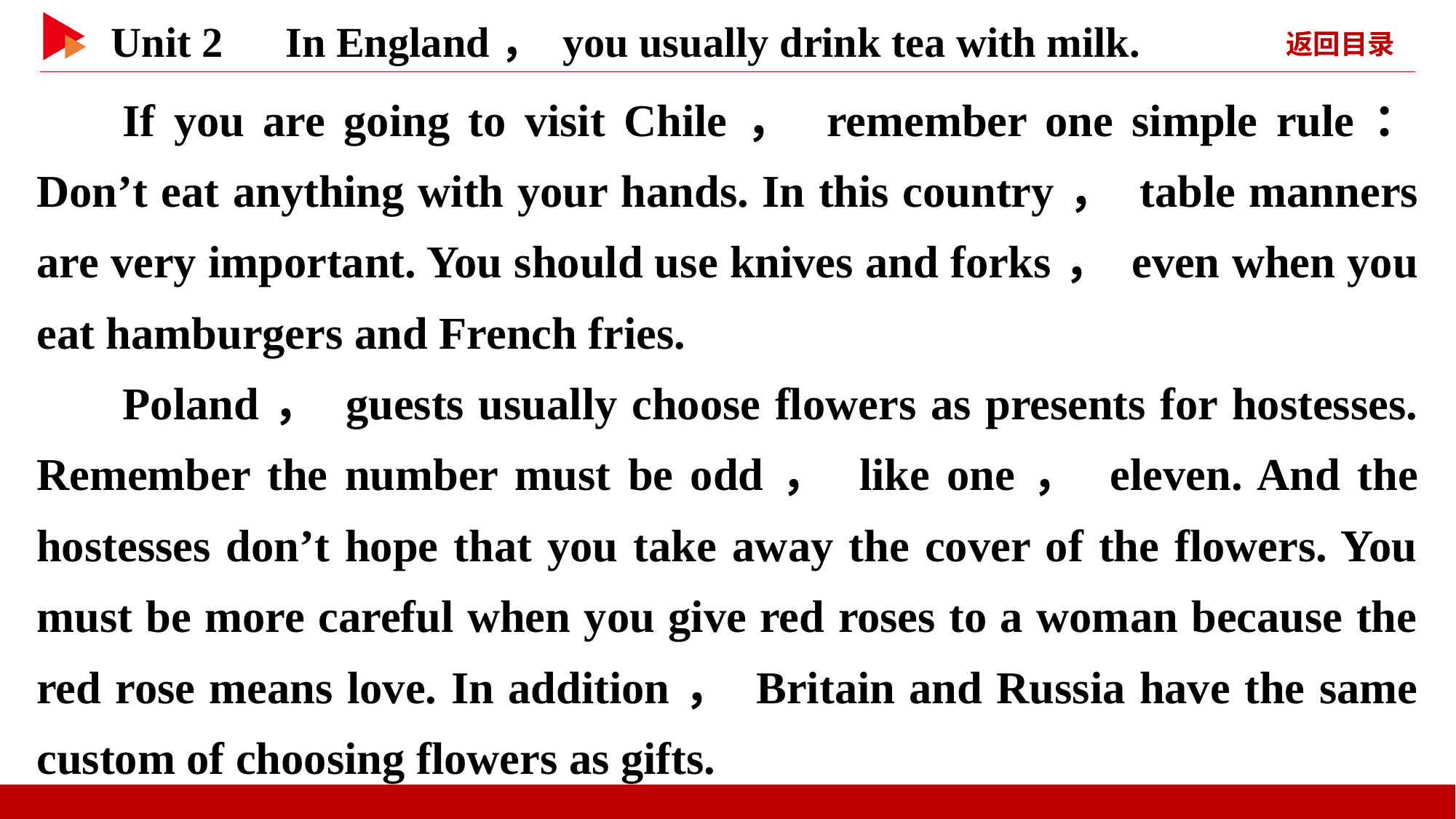

If you are going to visit Chile， remember one simple rule： Don’t eat anything with your hands. In this country， table manners are very important. You should use knives and forks， even when you eat hamburgers and French fries.
Poland， guests usually choose flowers as presents for hostesses. Remember the number must be odd， like one， eleven. And the hostesses don’t hope that you take away the cover of the flowers. You must be more careful when you give red roses to a woman because the red rose means love. In addition， Britain and Russia have the same custom of choosing flowers as gifts.